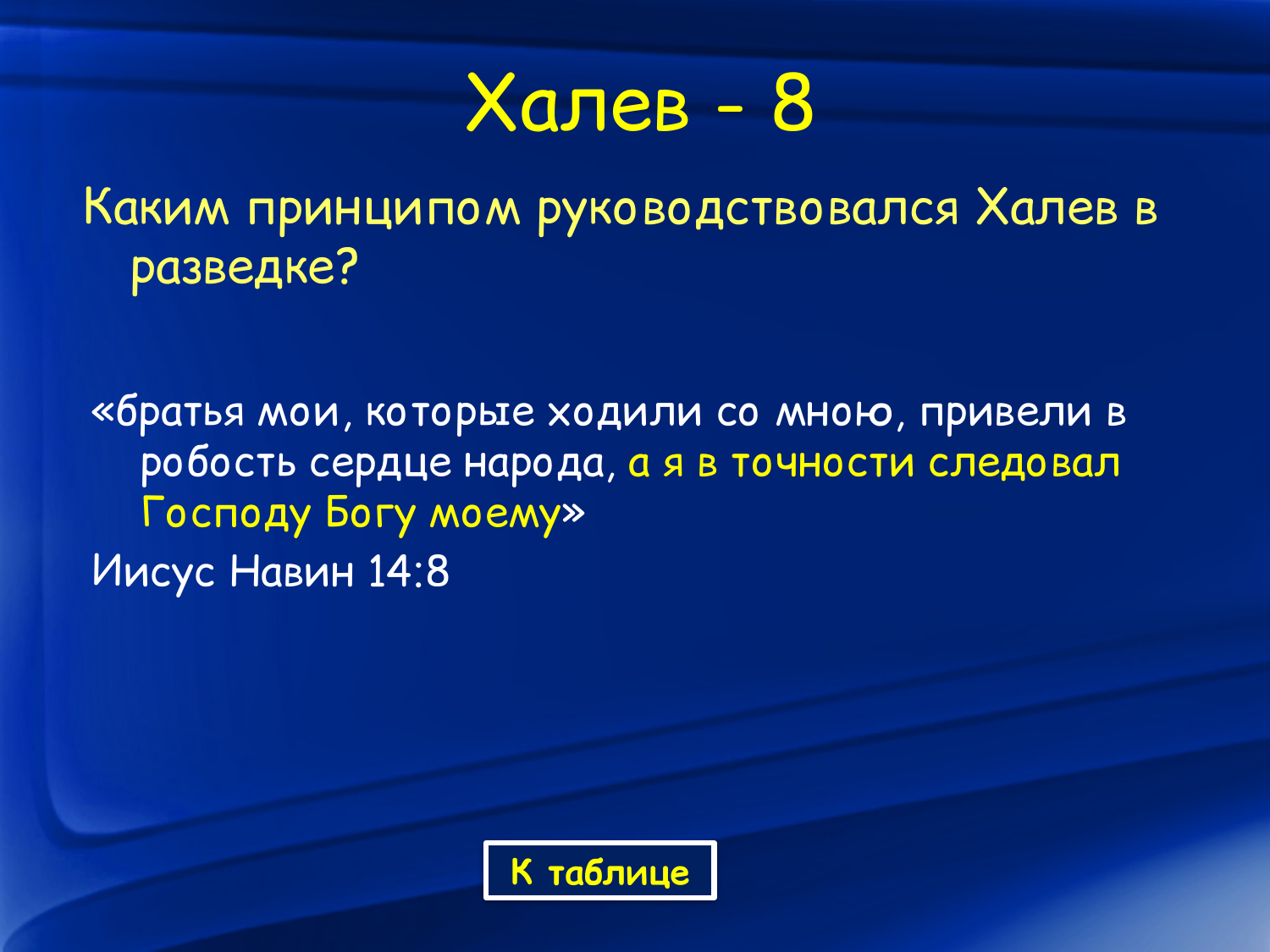

# Халев - 8
Каким принципом руководствовался Халев в разведке?
«братья мои, которые ходили со мною, привели в робость сердце народа, а я в точности следовал Господу Богу моему»
Иисус Навин 14:8
К таблице